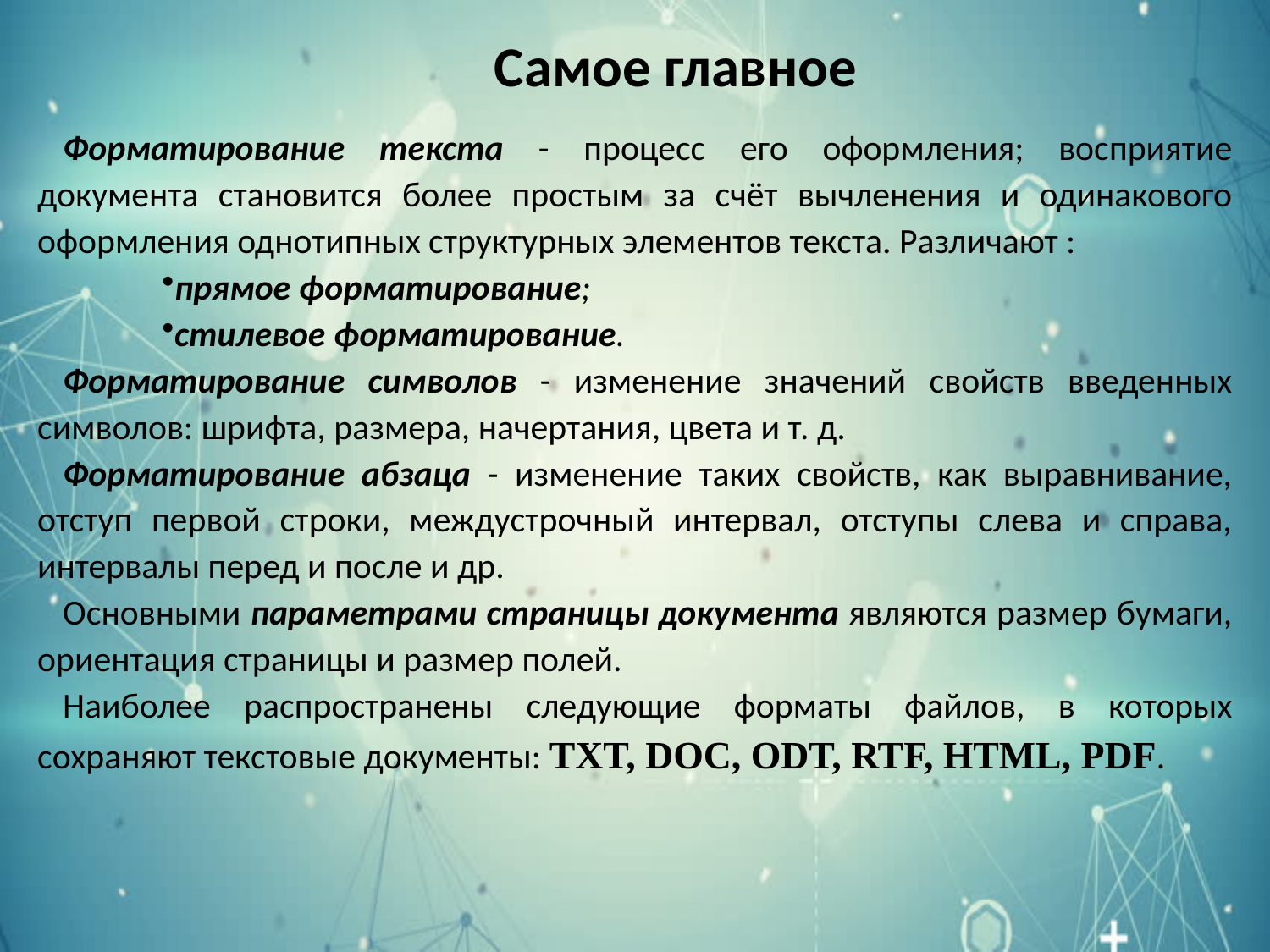

Самое главное
Форматирование текста - процесс его оформления; восприятие документа становится более простым за счёт вычленения и одинакового оформления однотипных структурных элементов текста. Различают :
прямое форматирование;
стилевое форматирование.
Форматирование символов - изменение значений свойств введенных символов: шрифта, размера, начертания, цвета и т. д.
Форматирование абзаца - изменение таких свойств, как выравнивание, отступ первой строки, междустрочный интервал, отступы слева и справа, интервалы перед и после и др.
Основными параметрами страницы документа являются размер бумаги, ориентация страницы и размер полей.
Наиболее распространены следующие форматы файлов, в которых сохраняют текстовые документы: TXT, DOC, ODT, RTF, HTML, PDF.